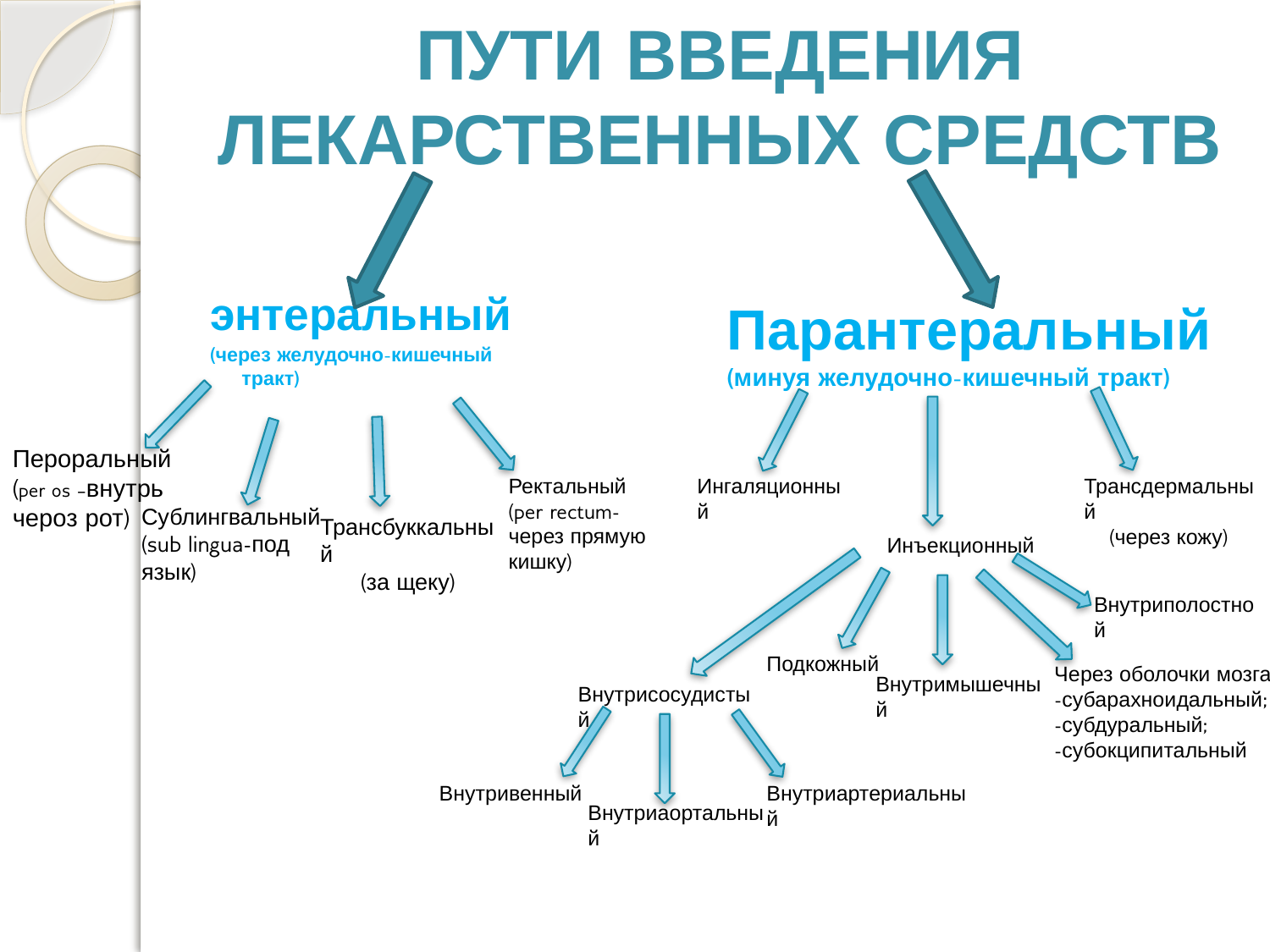

# Пути введения лекарственных средств

энтеральный
(через желудочно-кишечный тракт)
Парантеральный
(минуя желудочно-кишечный тракт)

Пероральный (per os –внутрь чероз рот)
Ректальный (per rectum-через прямую кишку)
Ингаляционный
Трансдермальный
    (через кожу)
Сублингвальный
(sub lingua-под язык)
Трансбуккальный
      (за щеку)

        Инъекционный

Внутриполостной
Подкожный
Через оболочки мозга:
-субарахноидальный;
-субдуральный;
-субокципитальный
Внутримышечный
Внутрисосудистый

Внутривенный
Внутриартериальный
Внутриаортальный